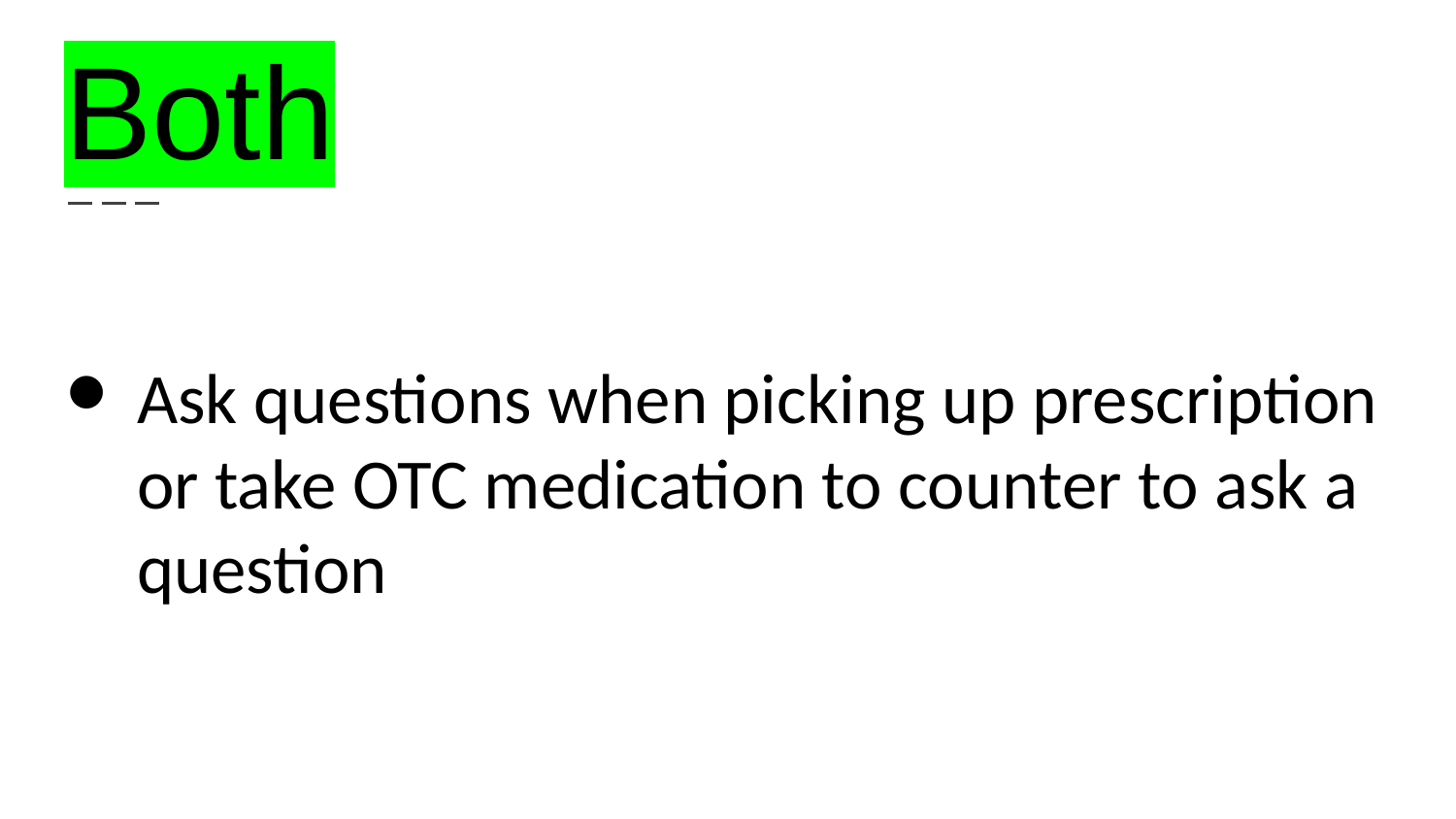

# Both
Ask questions when picking up prescription or take OTC medication to counter to ask a question